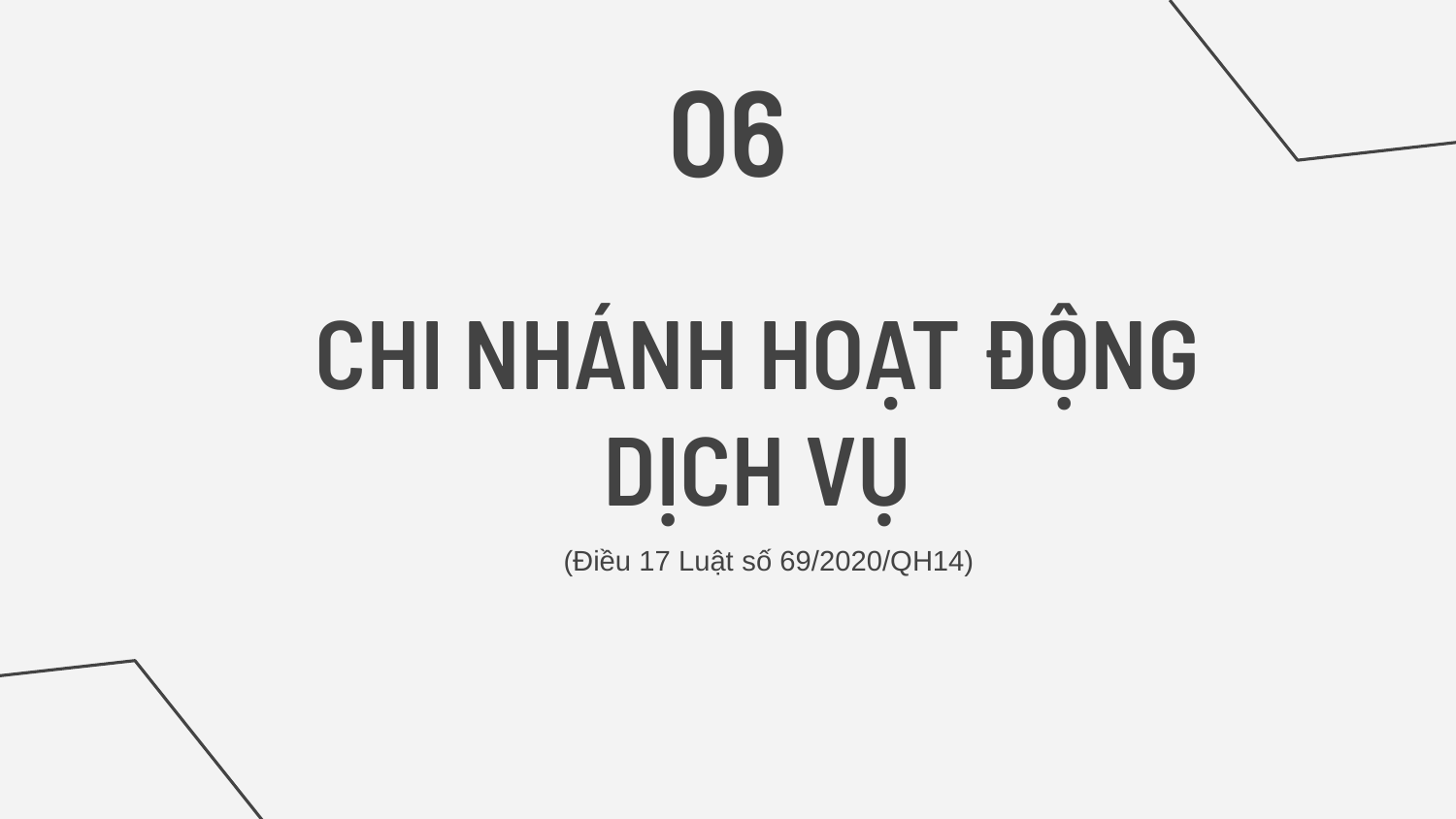

06
# CHI NHÁNH HOẠT ĐỘNG DỊCH VỤ
(Điều 17 Luật số 69/2020/QH14)